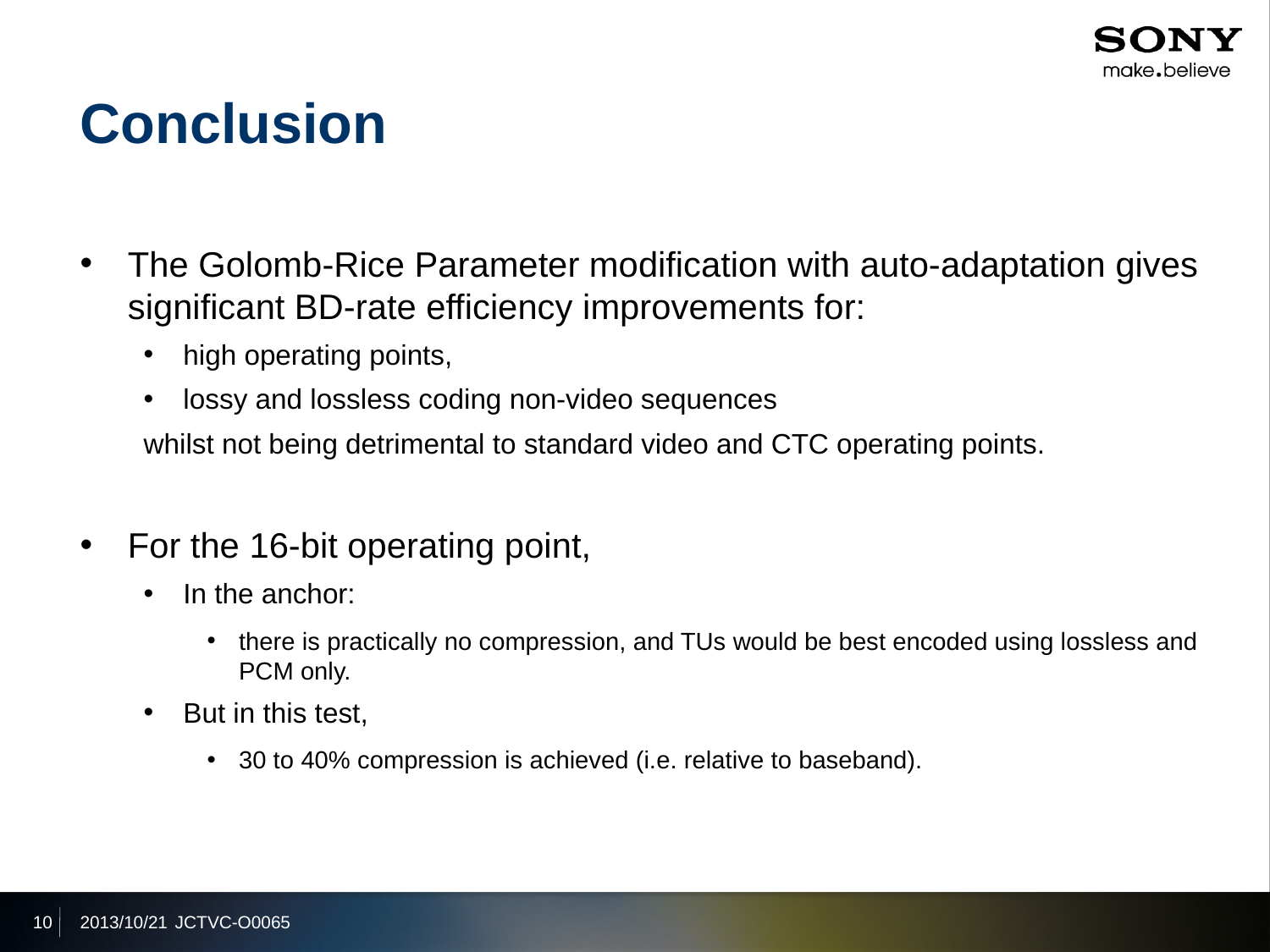

# Conclusion

The Golomb-Rice Parameter modification with auto-adaptation gives significant BD-rate efficiency improvements for:
high operating points,
lossy and lossless coding non-video sequences
whilst not being detrimental to standard video and CTC operating points.

For the 16-bit operating point,
In the anchor:
there is practically no compression, and TUs would be best encoded using lossless and PCM only.
But in this test,
30 to 40% compression is achieved (i.e. relative to baseband).
10
2013/10/21
JCTVC-O0065